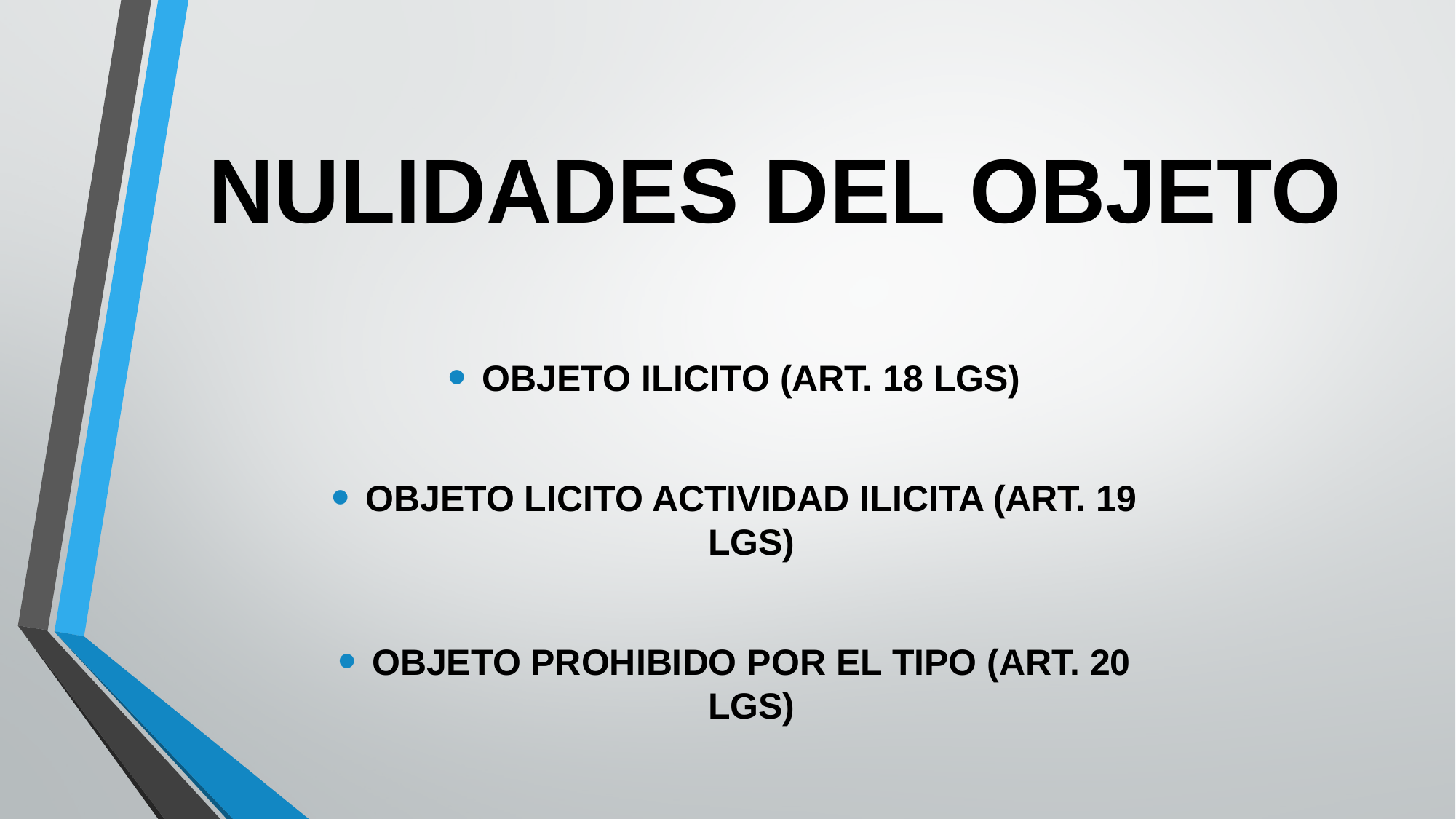

# NULIDADES DEL OBJETO
OBJETO ILICITO (ART. 18 LGS)

OBJETO LICITO ACTIVIDAD ILICITA (ART. 19 LGS)

OBJETO PROHIBIDO POR EL TIPO (ART. 20 LGS)